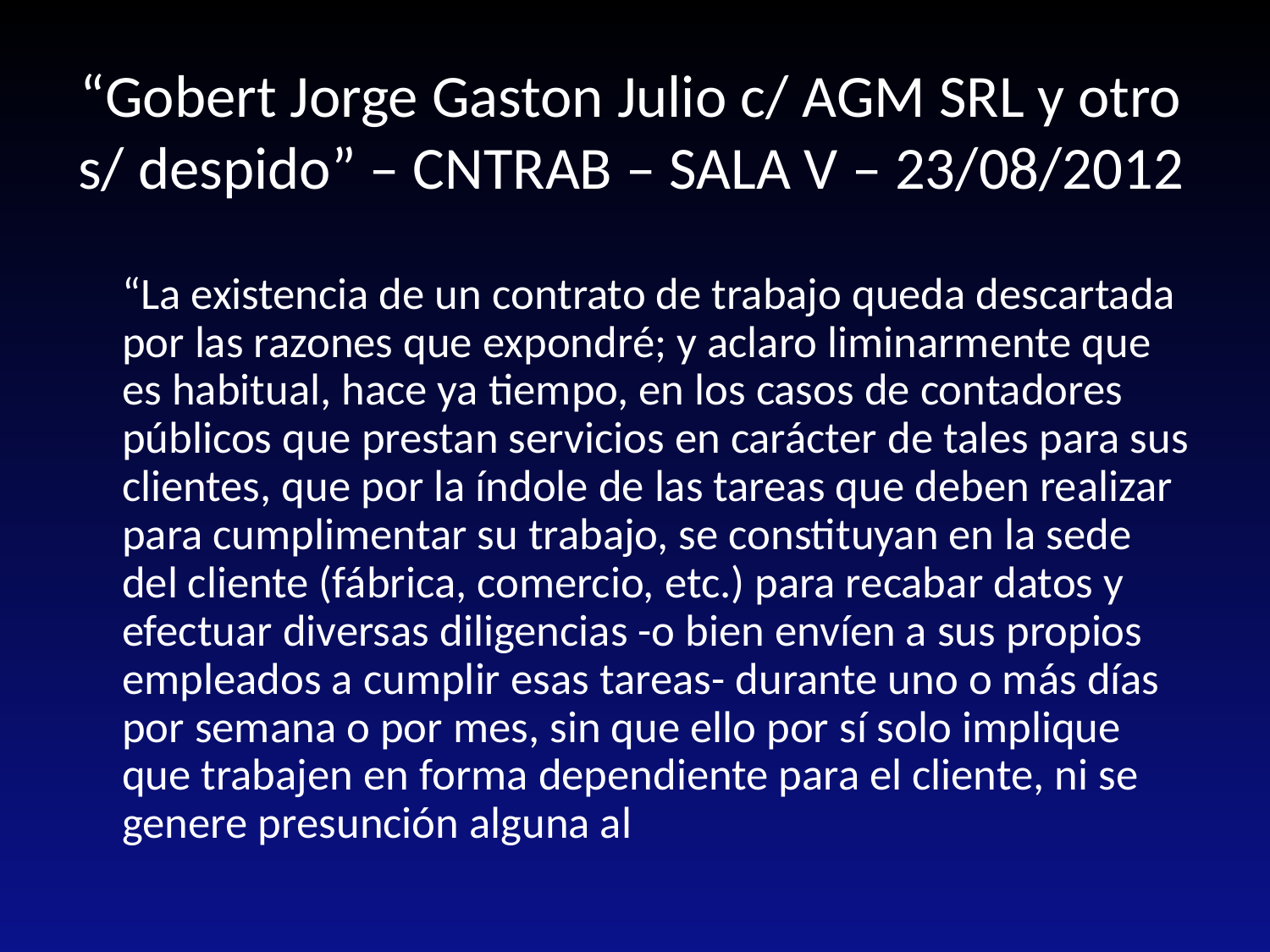

# “Gobert Jorge Gaston Julio c/ AGM SRL y otro s/ despido” – CNTRAB – SALA V – 23/08/2012
“La existencia de un contrato de trabajo queda descartada por las razones que expondré; y aclaro liminarmente que es habitual, hace ya tiempo, en los casos de contadores públicos que prestan servicios en carácter de tales para sus clientes, que por la índole de las tareas que deben realizar para cumplimentar su trabajo, se constituyan en la sede del cliente (fábrica, comercio, etc.) para recabar datos y efectuar diversas diligencias -o bien envíen a sus propios empleados a cumplir esas tareas- durante uno o más días por semana o por mes, sin que ello por sí solo implique que trabajen en forma dependiente para el cliente, ni se genere presunción alguna al